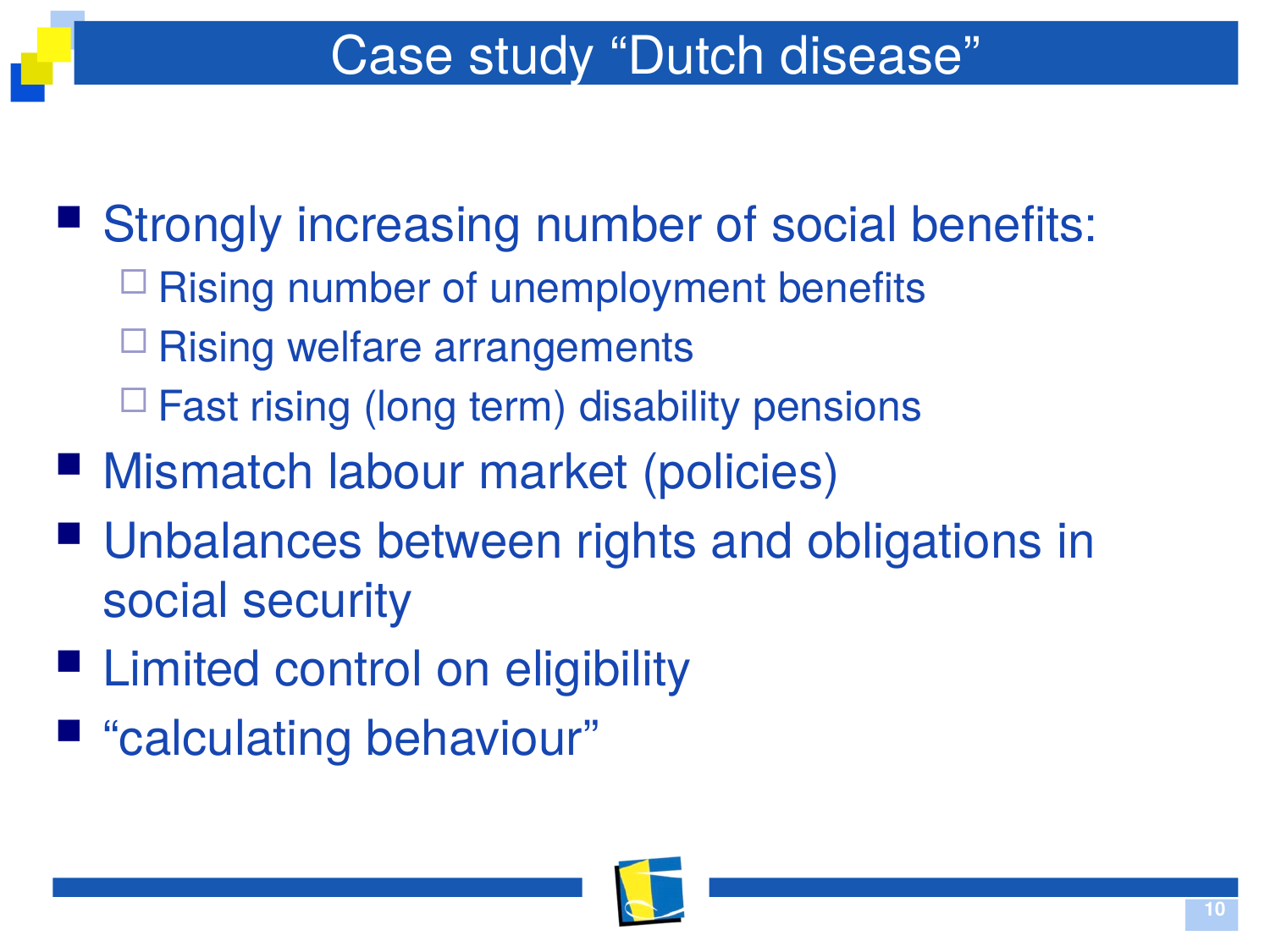

# Case study “Dutch disease”
Strongly increasing number of social benefits:
Rising number of unemployment benefits
Rising welfare arrangements
Fast rising (long term) disability pensions
Mismatch labour market (policies)
Unbalances between rights and obligations in social security
Limited control on eligibility
“calculating behaviour”
10